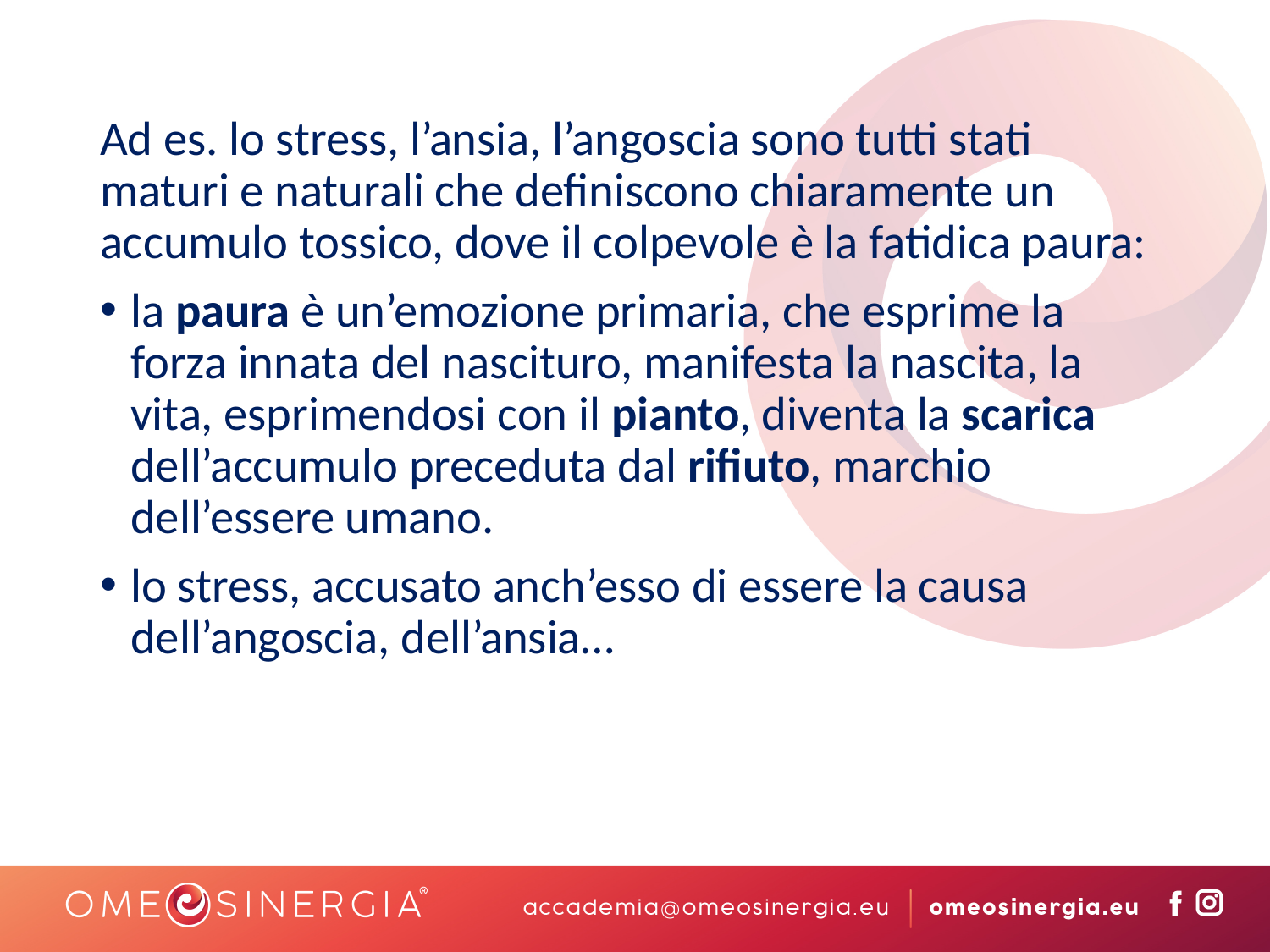

Ad es. lo stress, l’ansia, l’angoscia sono tutti stati maturi e naturali che definiscono chiaramente un accumulo tossico, dove il colpevole è la fatidica paura:
la paura è un’emozione primaria, che esprime la forza innata del nascituro, manifesta la nascita, la vita, esprimendosi con il pianto, diventa la scarica dell’accumulo preceduta dal rifiuto, marchio dell’essere umano.
lo stress, accusato anch’esso di essere la causa dell’angoscia, dell’ansia…